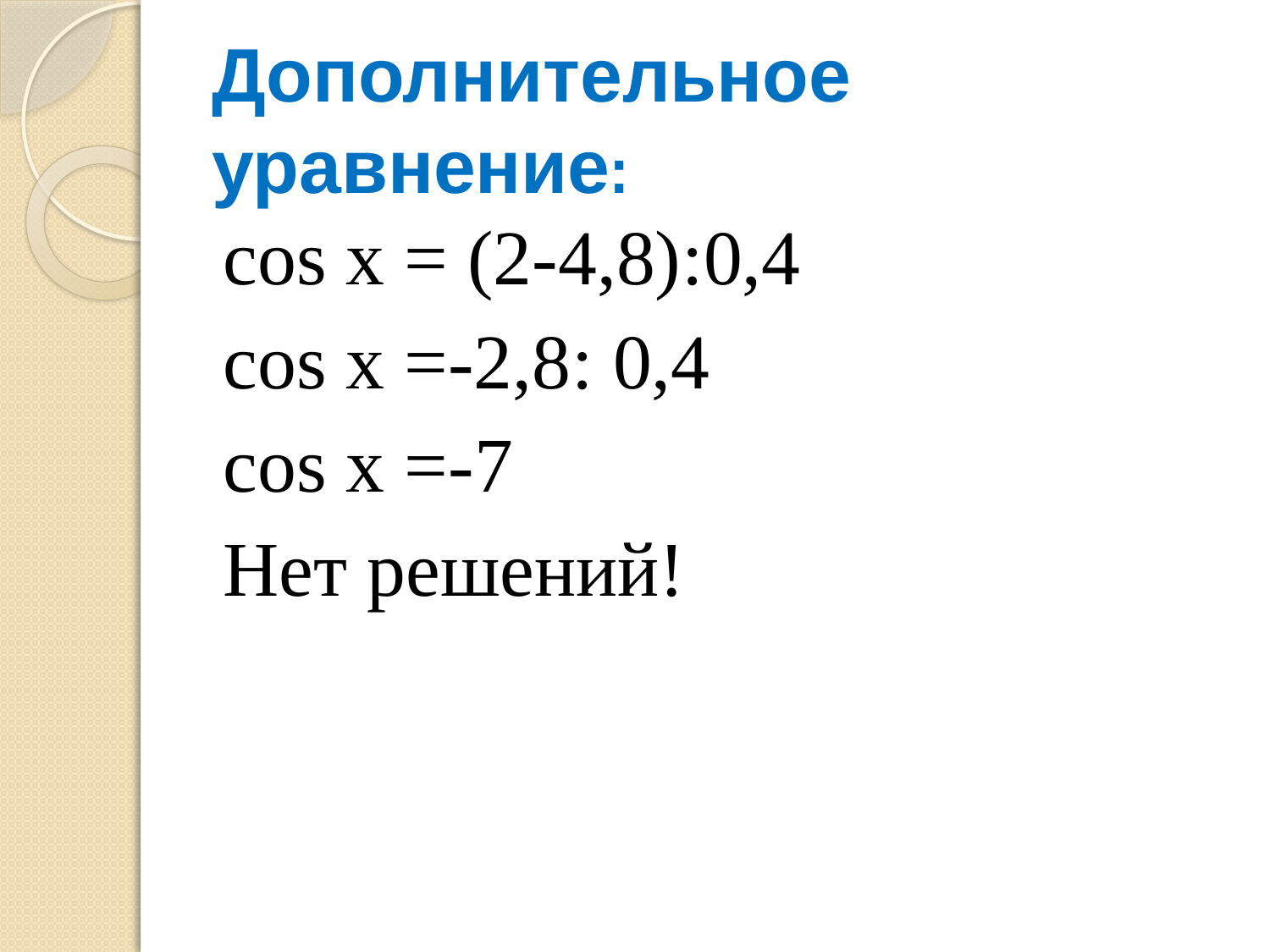

# Дополнительное уравнение:
cos x = (2-4,8):0,4
cos x =-2,8: 0,4
cos x =-7
Нет решений!